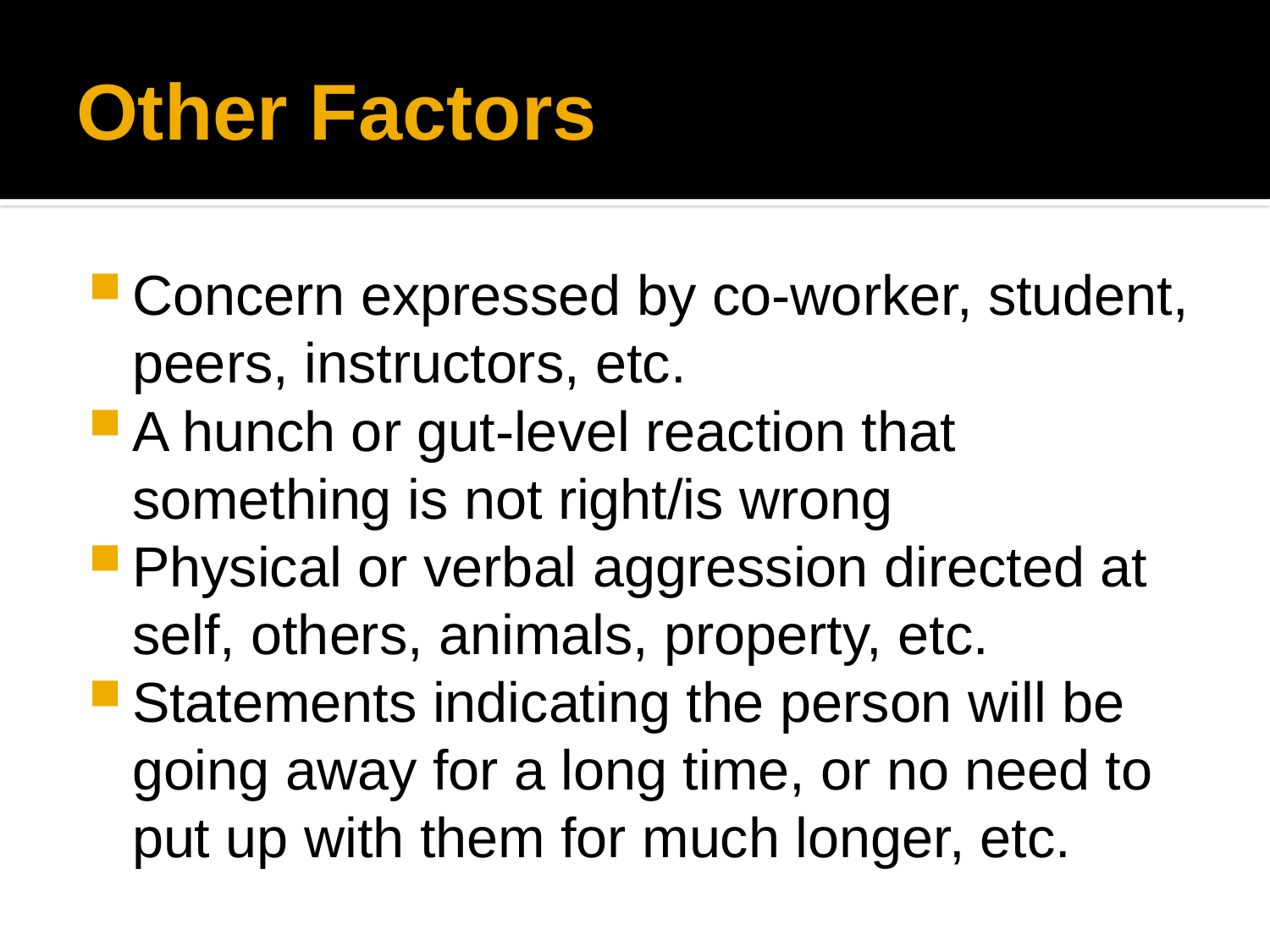

# Other Factors
Concern expressed by co-worker, student, peers, instructors, etc.
A hunch or gut-level reaction that something is not right/is wrong
Physical or verbal aggression directed at self, others, animals, property, etc.
Statements indicating the person will be going away for a long time, or no need to put up with them for much longer, etc.